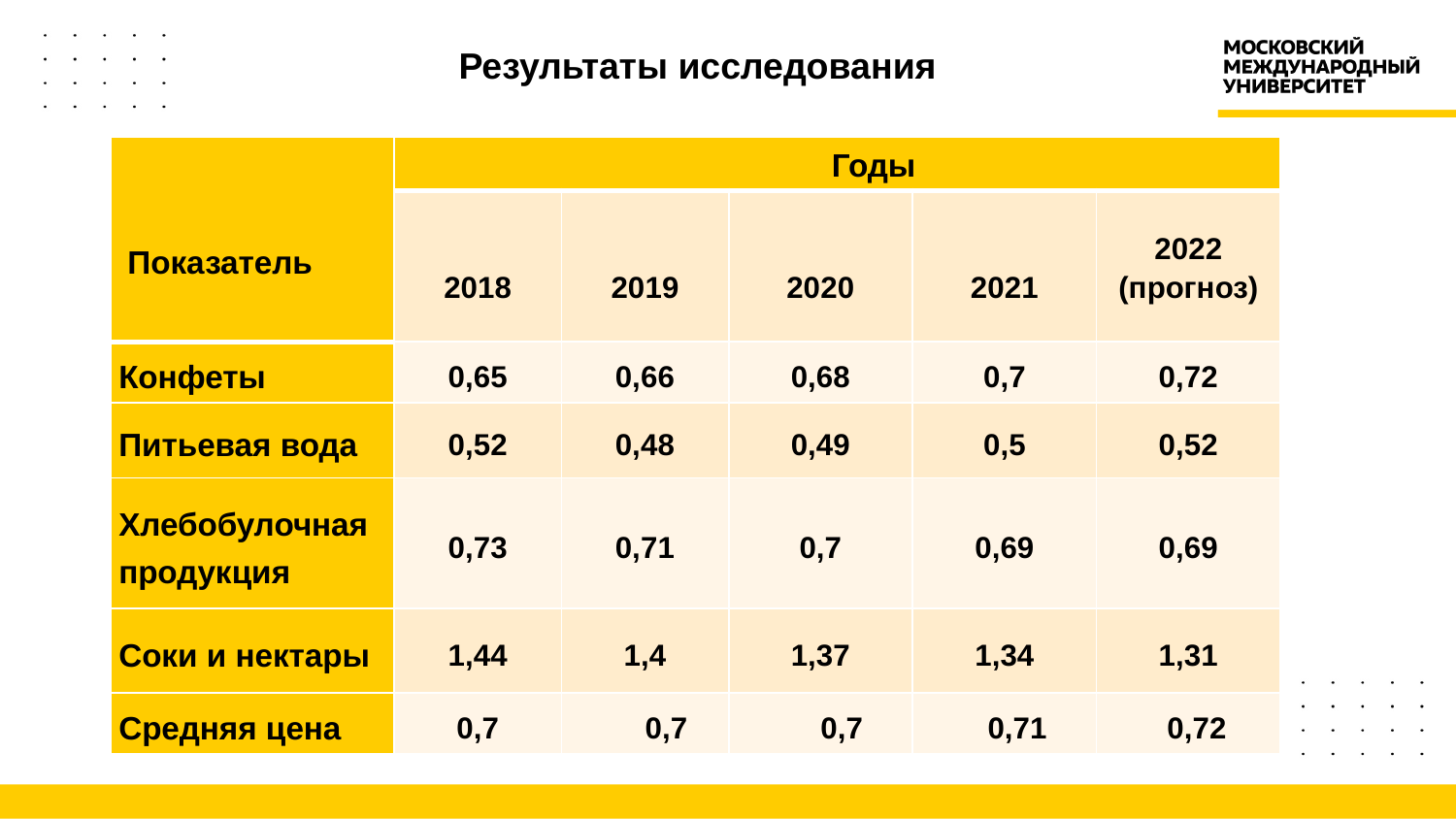

# Результаты исследования
| Показатель | Годы |  |  |  |  |
| --- | --- | --- | --- | --- | --- |
|  | 2018 | 2019 | 2020 | 2021 | 2022 (прогноз) |
| Конфеты | 0,65 | 0,66 | 0,68 | 0,7 | 0,72 |
| Питьевая вода | 0,52 | 0,48 | 0,49 | 0,5 | 0,52 |
| Хлебобулочная продукция | 0,73 | 0,71 | 0,7 | 0,69 | 0,69 |
| Соки и нектары | 1,44 | 1,4 | 1,37 | 1,34 | 1,31 |
| Средняя цена | 0,7 | 0,7 | 0,7 | 0,71 | 0,72 |